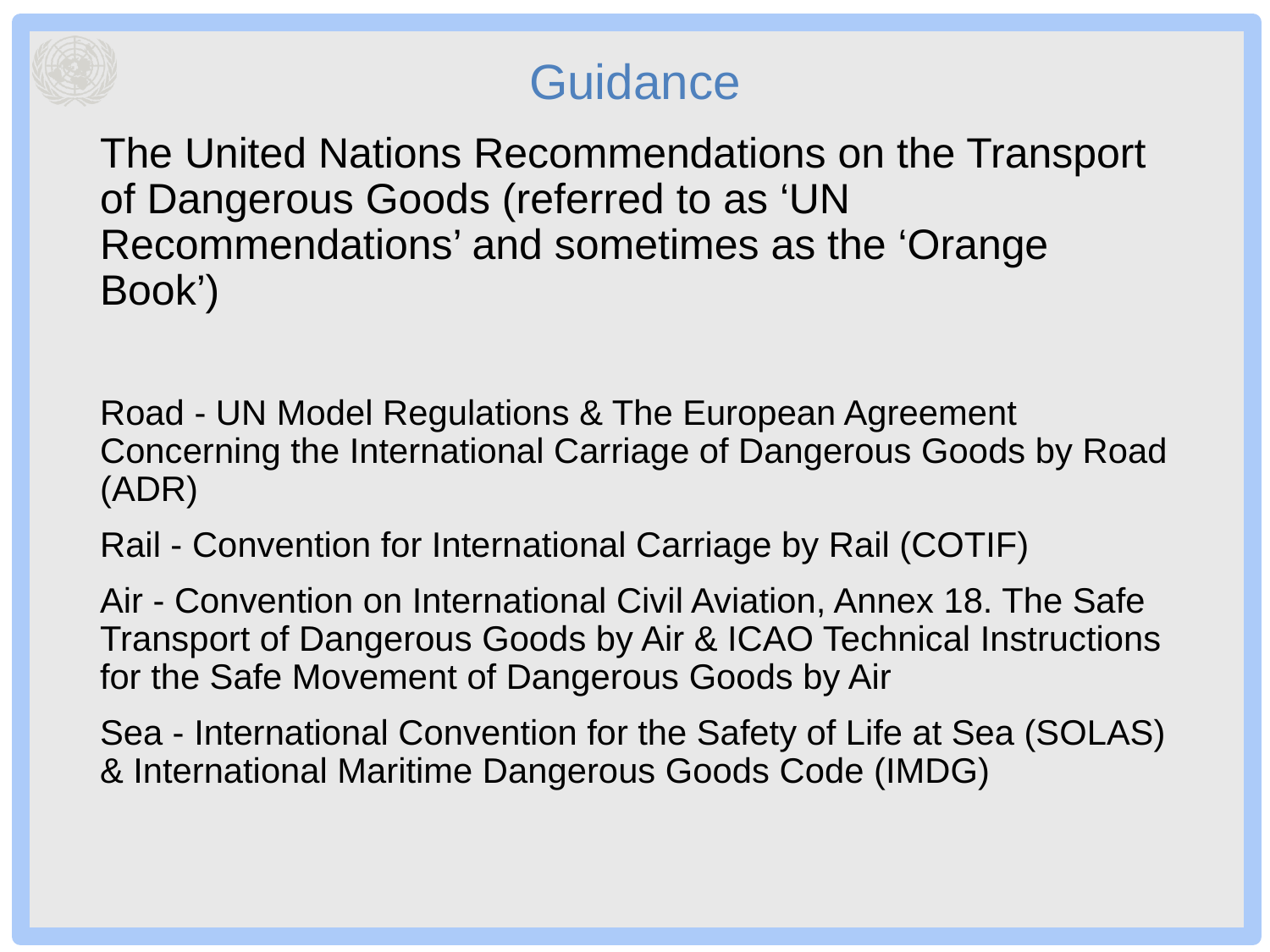

# Guidance
The United Nations Recommendations on the Transport of Dangerous Goods (referred to as ‘UN Recommendations’ and sometimes as the ‘Orange Book’)

Road - UN Model Regulations & The European Agreement Concerning the International Carriage of Dangerous Goods by Road (ADR)
Rail - Convention for International Carriage by Rail (COTIF)
Air - Convention on International Civil Aviation, Annex 18. The Safe Transport of Dangerous Goods by Air & ICAO Technical Instructions for the Safe Movement of Dangerous Goods by Air
Sea - International Convention for the Safety of Life at Sea (SOLAS) & International Maritime Dangerous Goods Code (IMDG)